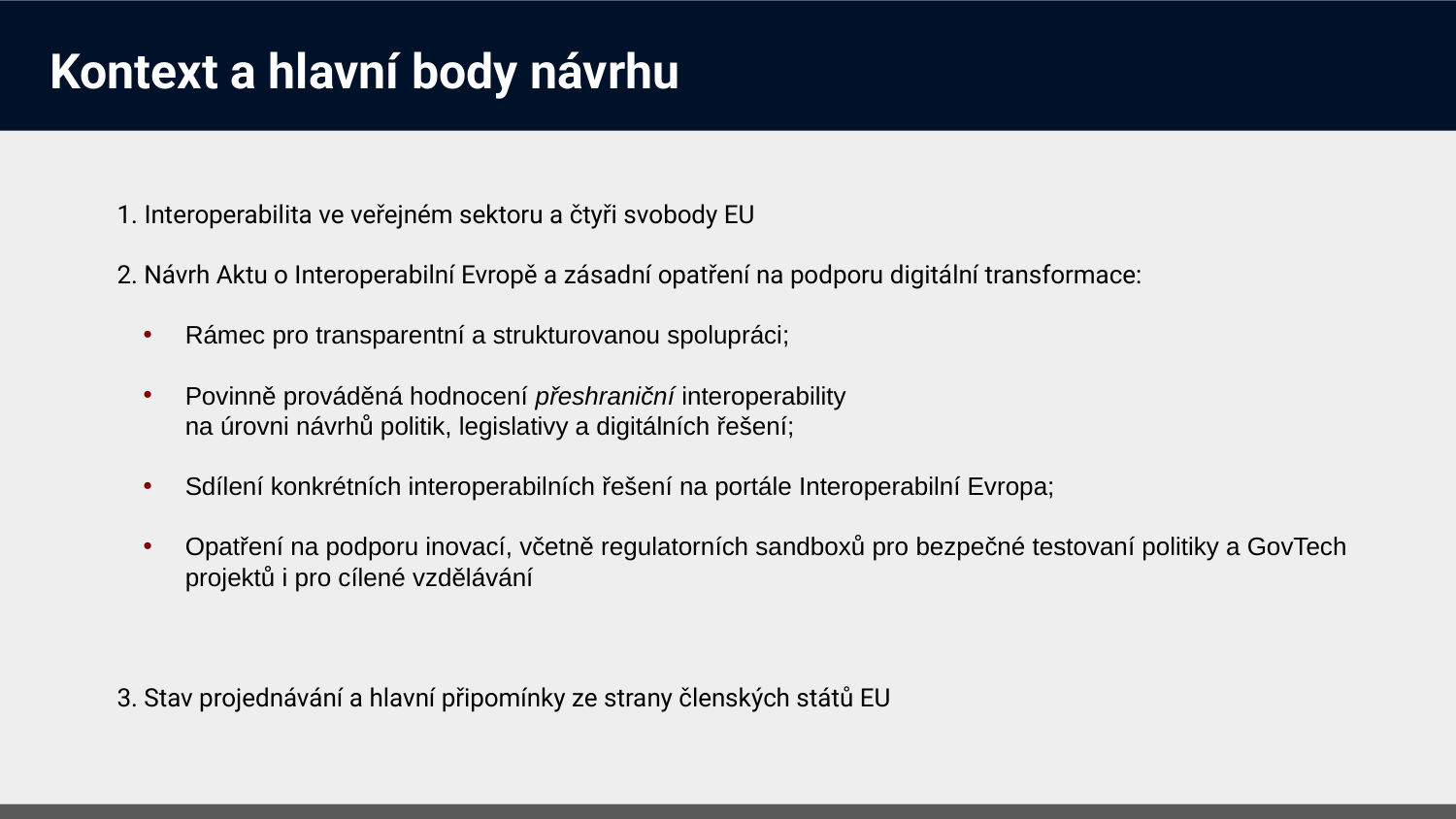

# Kontext a hlavní body návrhu
1. Interoperabilita ve veřejném sektoru a čtyři svobody EU
2. Návrh Aktu o Interoperabilní Evropě a zásadní opatření na podporu digitální transformace:
Rámec pro transparentní a strukturovanou spolupráci;
Povinně prováděná hodnocení přeshraniční interoperability
na úrovni návrhů politik, legislativy a digitálních řešení;
Sdílení konkrétních interoperabilních řešení na portále Interoperabilní Evropa;
Opatření na podporu inovací, včetně regulatorních sandboxů pro bezpečné testovaní politiky a GovTech projektů i pro cílené vzdělávání

3. Stav projednávání a hlavní připomínky ze strany členských států EU